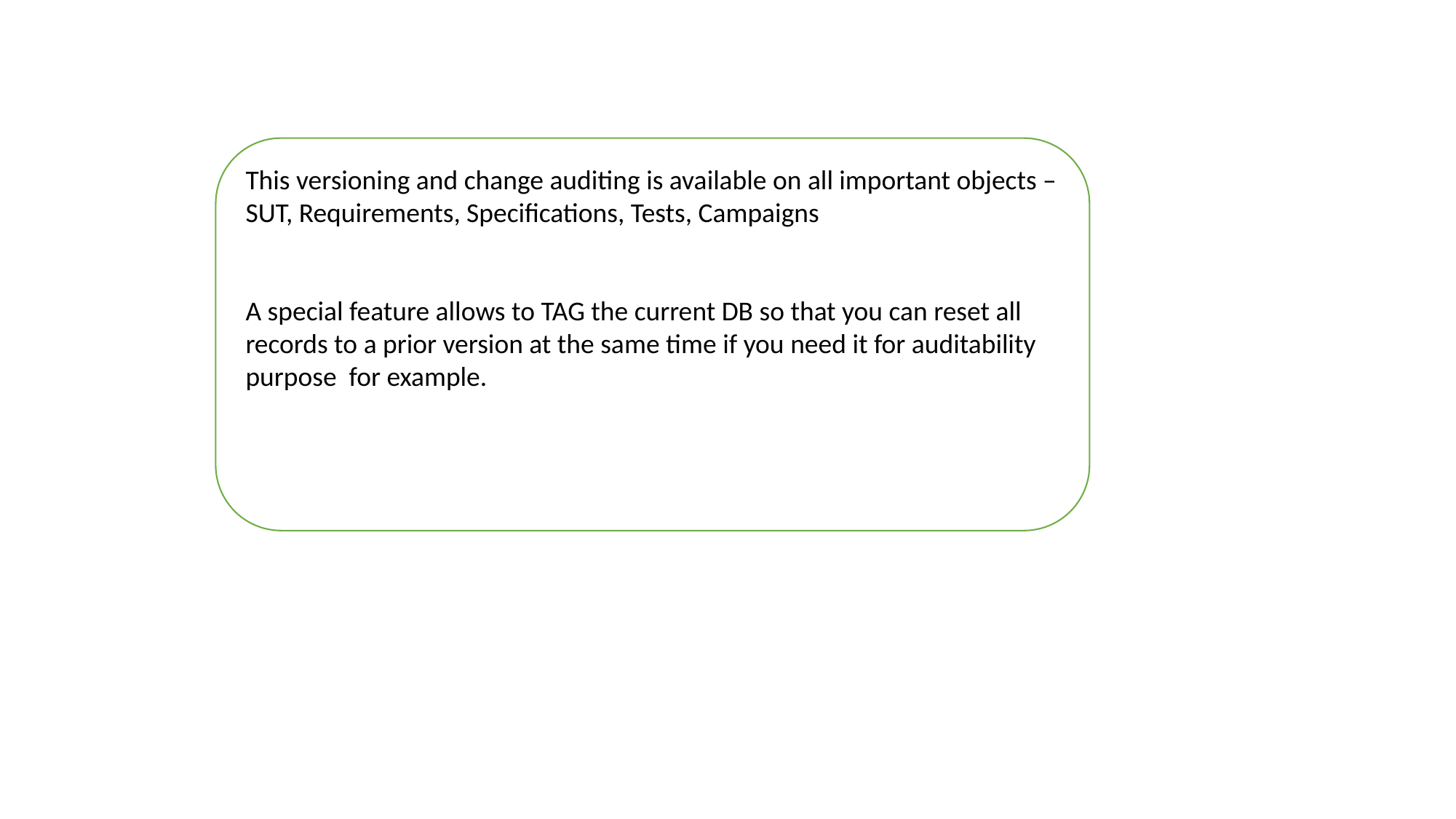

This versioning and change auditing is available on all important objects – SUT, Requirements, Specifications, Tests, Campaigns

A special feature allows to TAG the current DB so that you can reset all  records to a prior version at the same time if you need it for auditability purpose  for example.